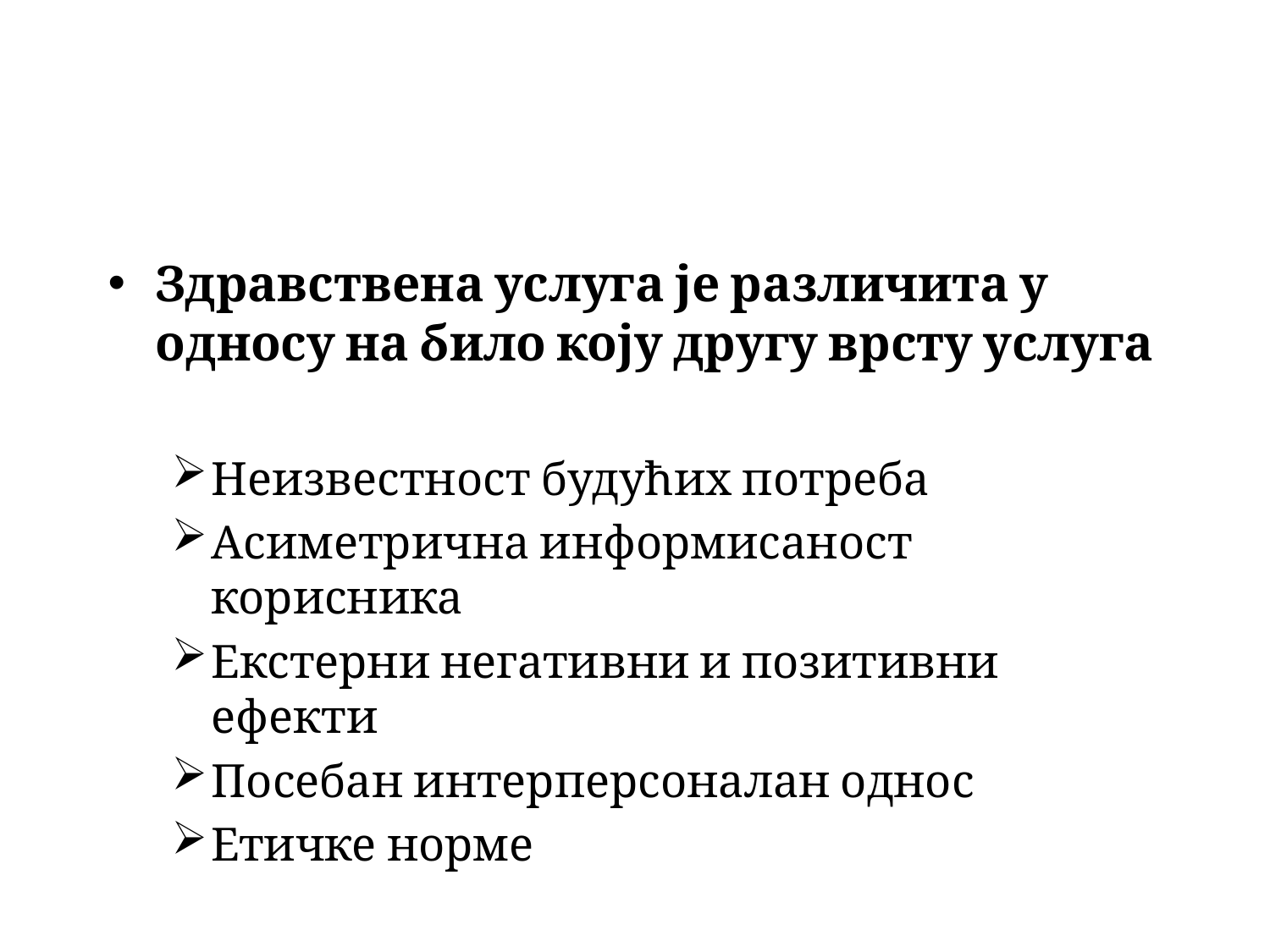

Здравствена услуга је различита у односу на било коју другу врсту услуга

Неизвестност будућих потреба
Асиметрична информисаност корисника
Екстерни негативни и позитивни ефекти
Посебан интерперсоналан однос
Етичке норме